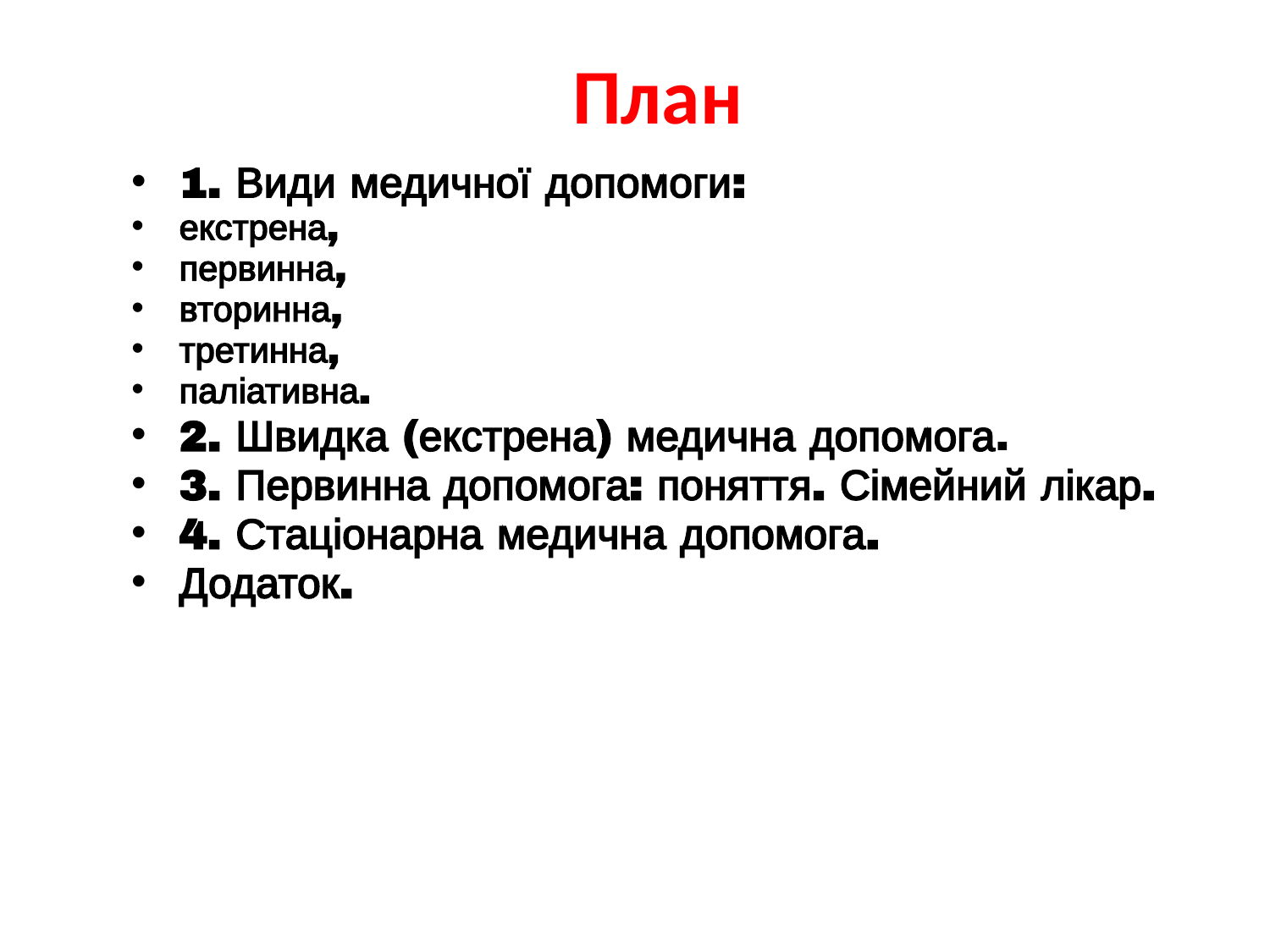

План
1. Види медичної допомоги:
екстрена,
первинна,
вторинна,
третинна,
паліативна.
2. Швидка (екстрена) медична допомога.
3. Первинна допомога: поняття. Сімейний лікар.
4. Стаціонарна медична допомога.
Додаток.